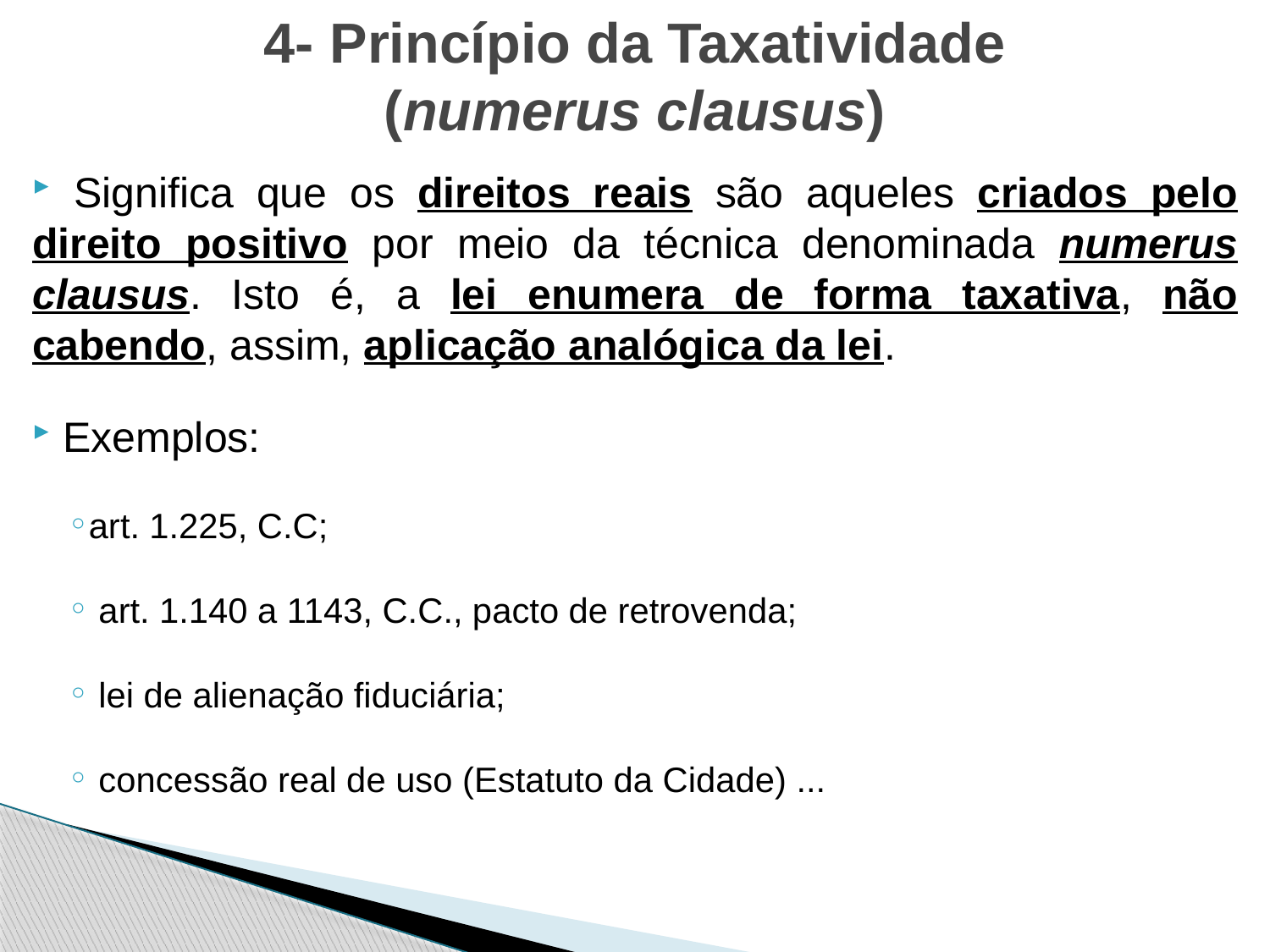

4- Princípio da Taxatividade
(numerus clausus)
 Significa que os direitos reais são aqueles criados pelo direito positivo por meio da técnica denominada numerus clausus. Isto é, a lei enumera de forma taxativa, não cabendo, assim, aplicação analógica da lei.
 Exemplos:
art. 1.225, C.C;
 art. 1.140 a 1143, C.C., pacto de retrovenda;
 lei de alienação fiduciária;
 concessão real de uso (Estatuto da Cidade) ...